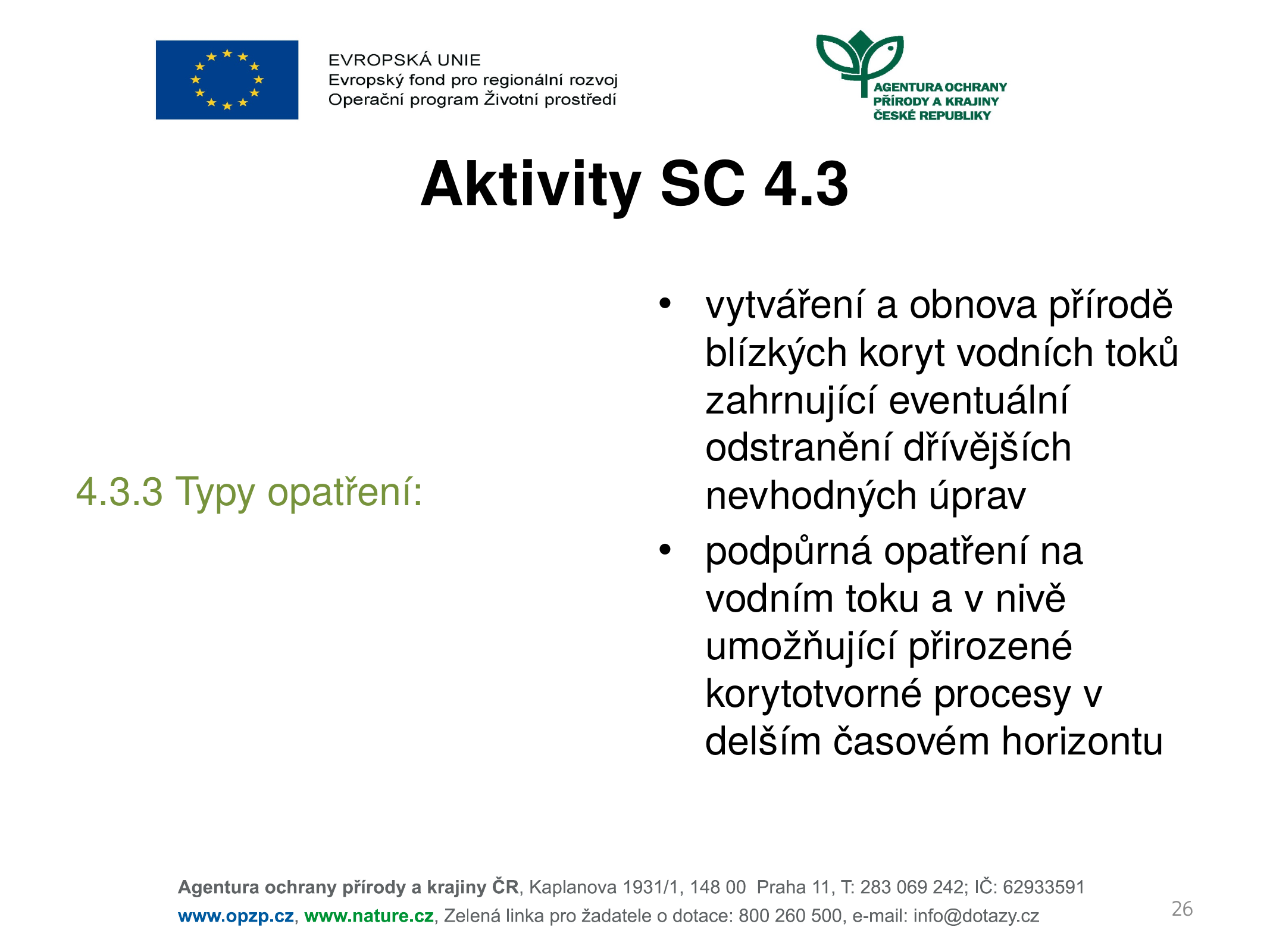

# Aktivity SC 4.3

4.3.3 Typy opatření:
vytváření a obnova přírodě blízkých koryt vodních toků zahrnující eventuální odstranění dřívějších nevhodných úprav
podpůrná opatření na vodním toku a v nivě umožňující přirozené korytotvorné procesy v delším časovém horizontu
26